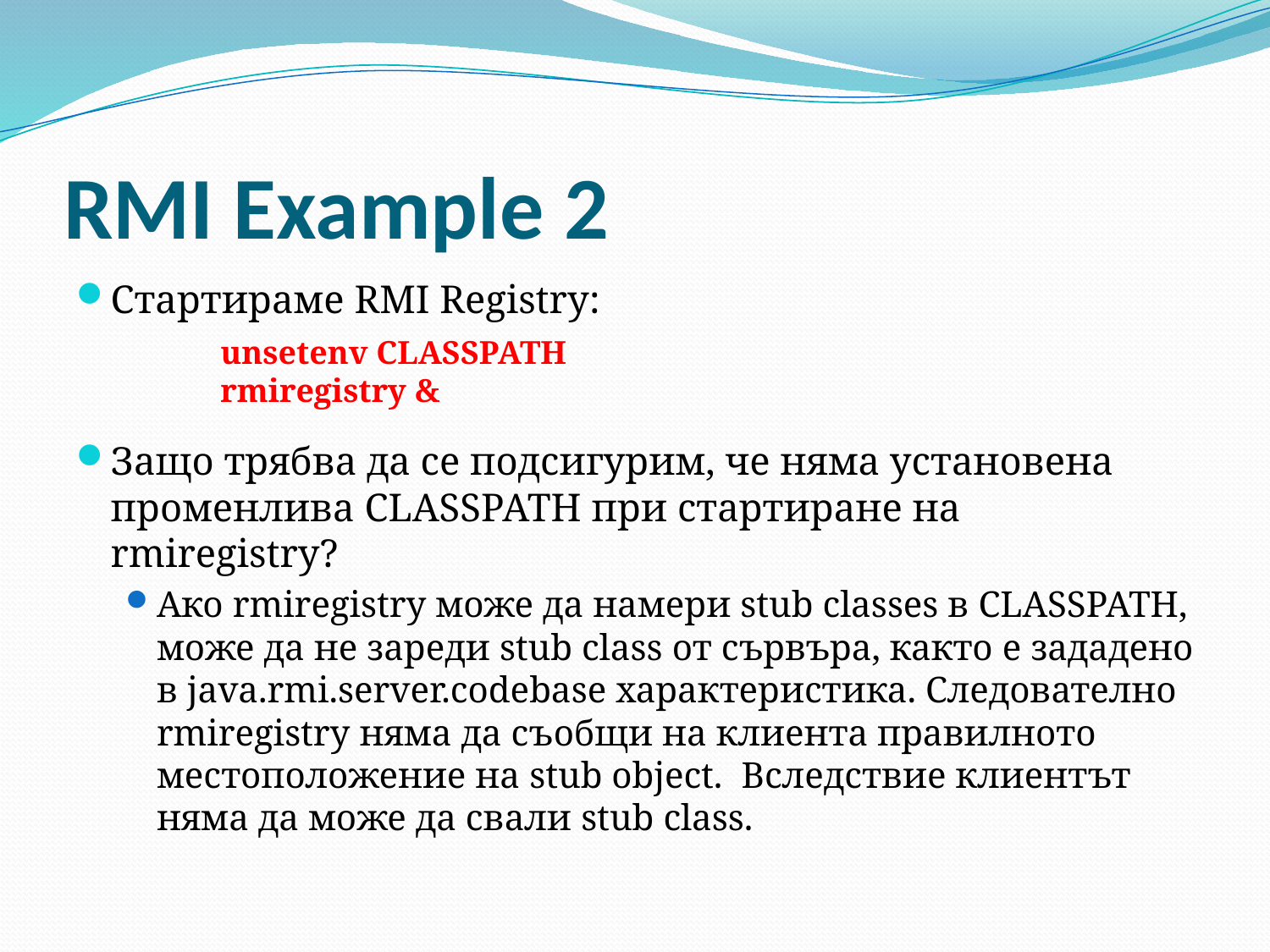

# RMI Example 2
Стартираме RMI Registry:

Защо трябва да се подсигурим, че няма установена променлива CLASSPATH при стартиране на rmiregistry?
Ако rmiregistry може да намери stub classes в CLASSPATH, може да не зареди stub class от сървъра, както е зададено в java.rmi.server.codebase характеристика. Следователно  rmiregistry няма да съобщи на клиента правилното местоположение на stub object.  Вследствие клиентът няма да може да свали stub class.
    unsetenv CLASSPATH
    rmiregistry &